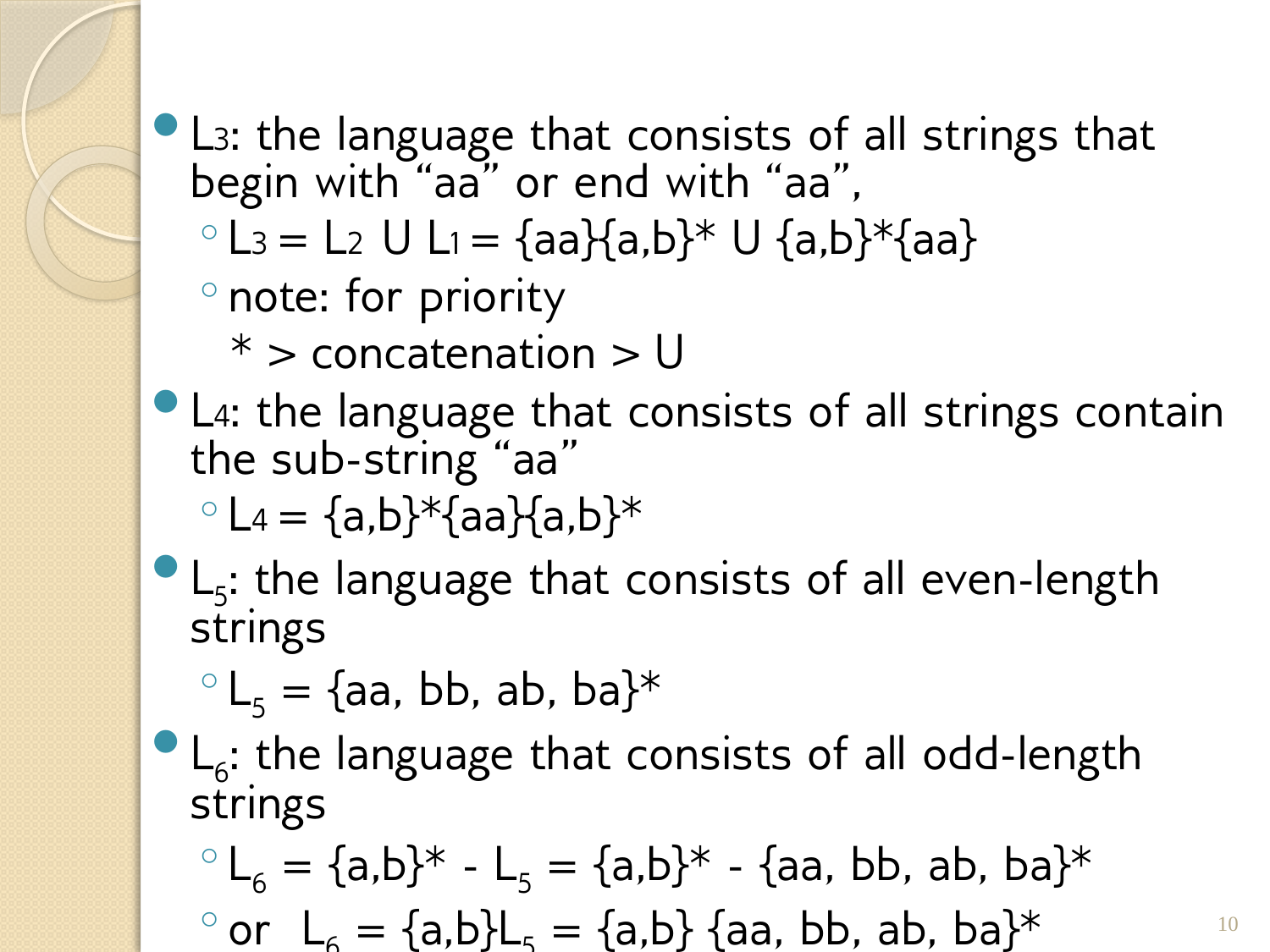

L3: the language that consists of all strings that begin with “aa” or end with “aa”,
L3 = L2  U L1 = {aa}{a,b}* U {a,b}*{aa}
note: for priority
* > concatenation > U
L4: the language that consists of all strings contain the sub-string “aa”
L4 = {a,b}*{aa}{a,b}*
L5: the language that consists of all even-length strings
L5 = {aa, bb, ab, ba}*
L6: the language that consists of all odd-length strings
L6 = {a,b}* - L5 = {a,b}* - {aa, bb, ab, ba}*
or  L6 = {a,b}L5 = {a,b} {aa, bb, ab, ba}*

10